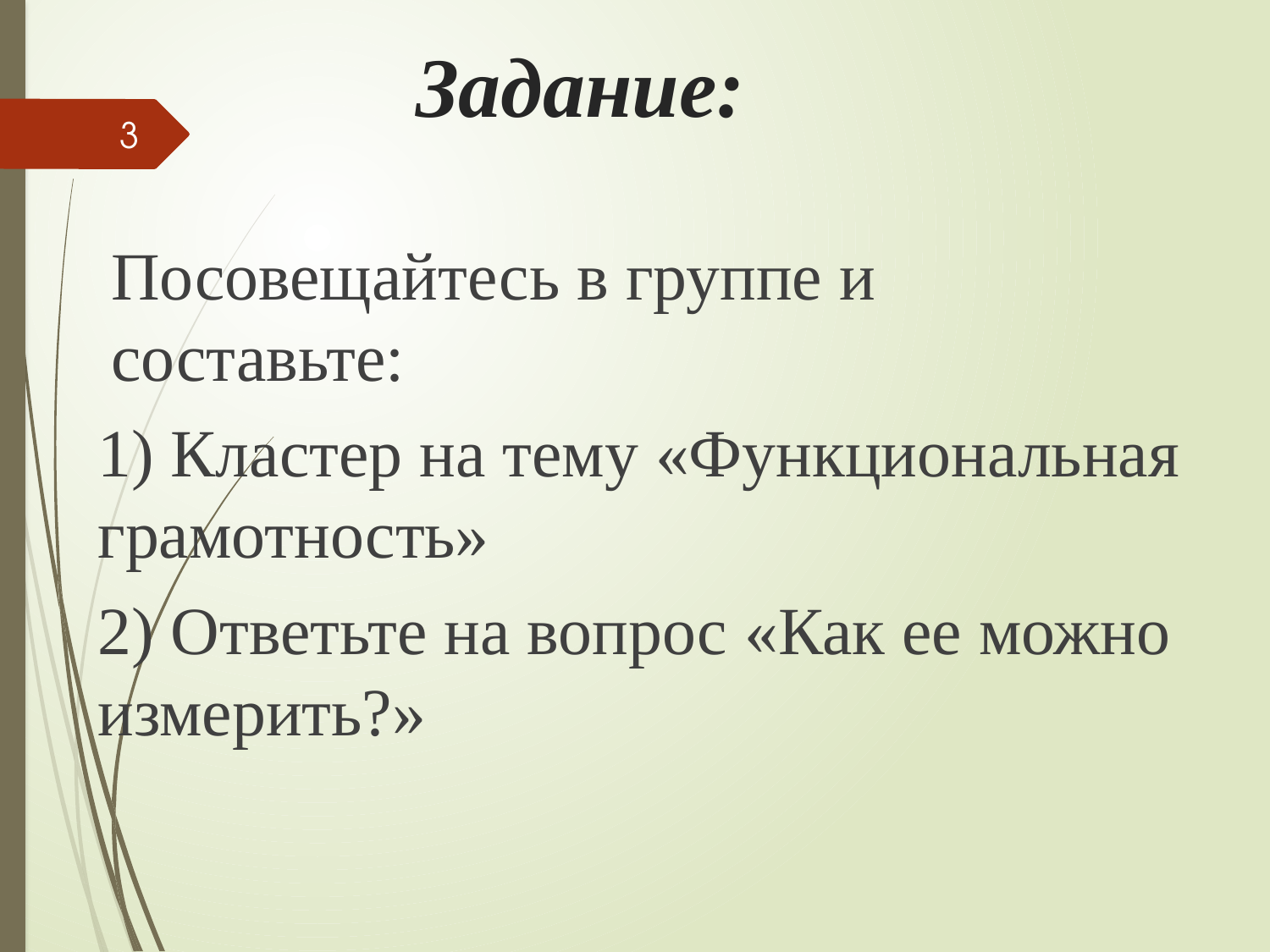

# Задание:
3
Посовещайтесь в группе и составьте:
1) Кластер на тему «Функциональная грамотность»
2) Ответьте на вопрос «Как ее можно измерить?»